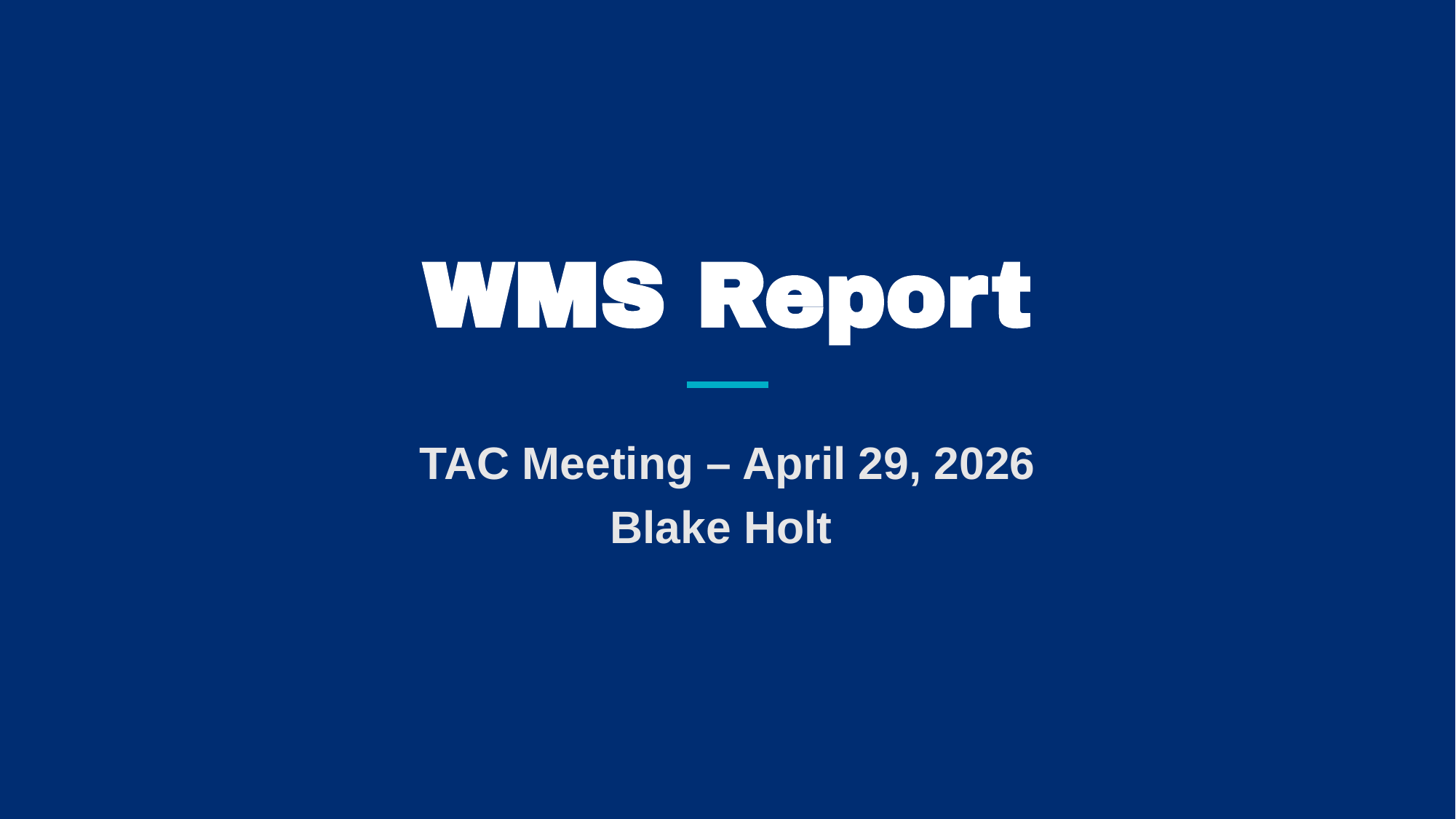

# WMS Report

TAC Meeting – April 29, 2026
Blake Holt